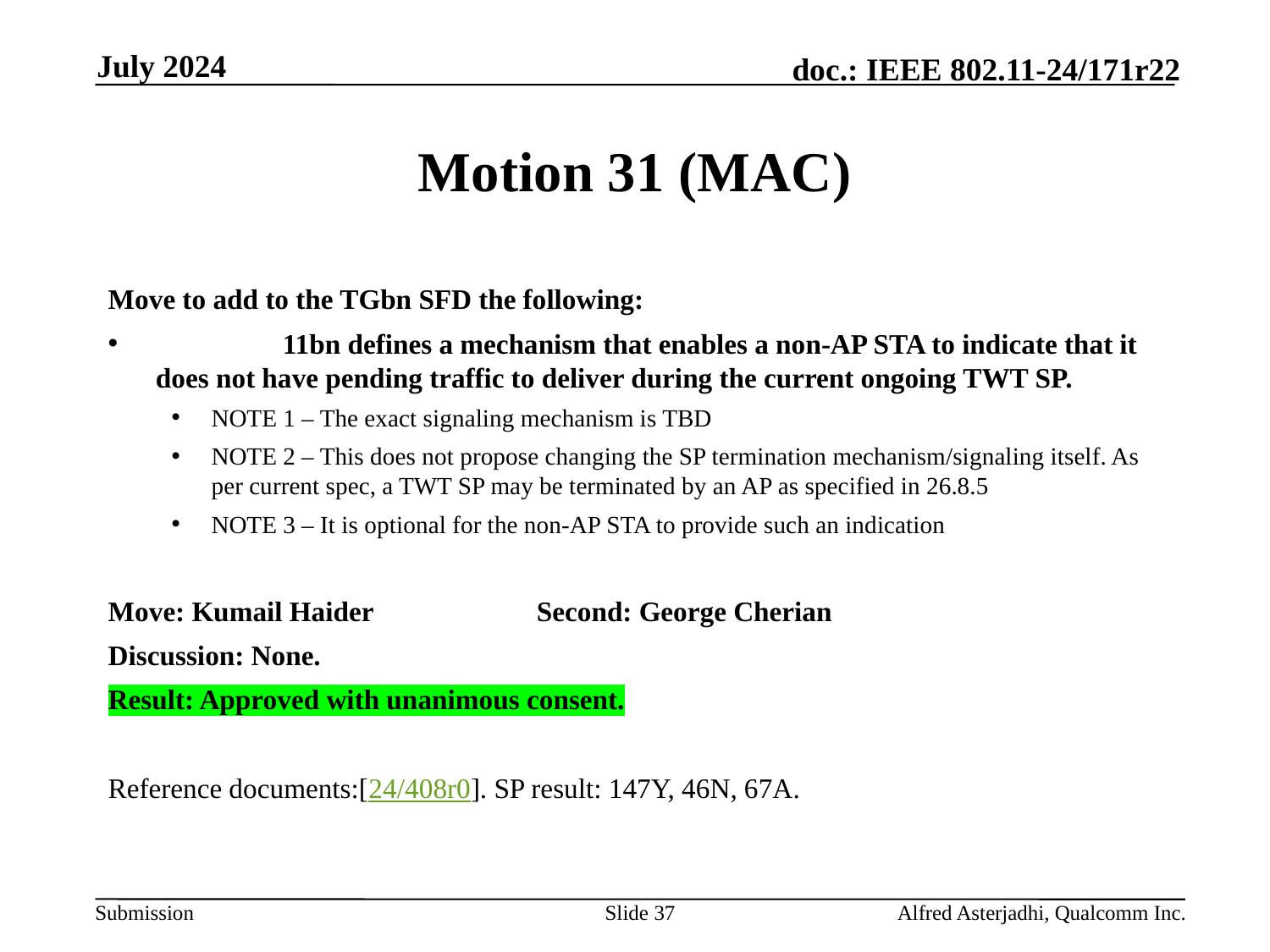

July 2024
# Motion 31 (MAC)
Move to add to the TGbn SFD the following:
	11bn defines a mechanism that enables a non-AP STA to indicate that it does not have pending traffic to deliver during the current ongoing TWT SP.
NOTE 1 – The exact signaling mechanism is TBD
NOTE 2 – This does not propose changing the SP termination mechanism/signaling itself. As per current spec, a TWT SP may be terminated by an AP as specified in 26.8.5
NOTE 3 – It is optional for the non-AP STA to provide such an indication

Move: Kumail Haider		Second: George Cherian
Discussion: None.
Result: Approved with unanimous consent.

Reference documents:[24/408r0]. SP result: 147Y, 46N, 67A.

Slide 37
Alfred Asterjadhi, Qualcomm Inc.